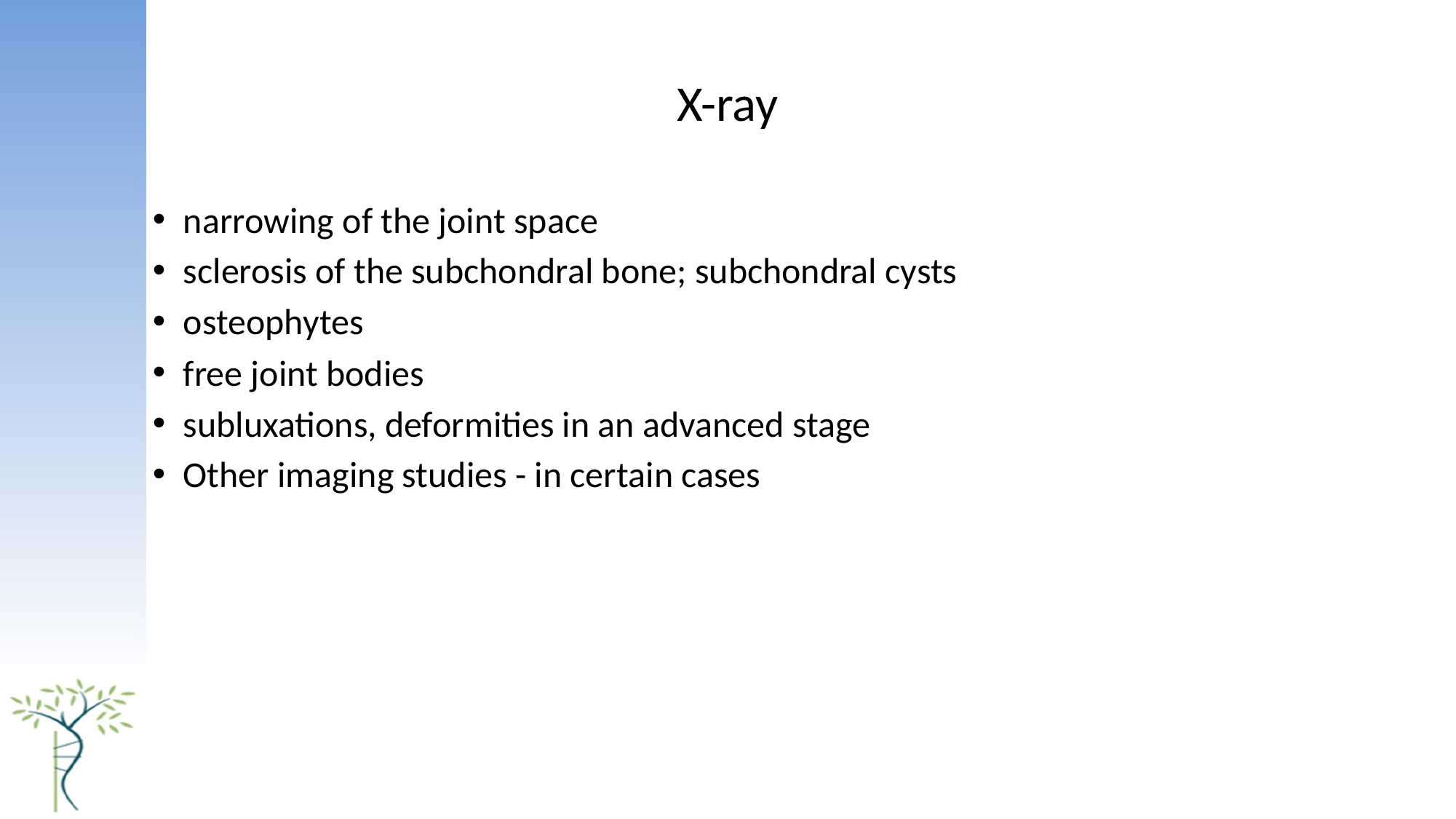

# X-ray
narrowing of the joint space
sclerosis of the subchondral bone; subchondral cysts
osteophytes
free joint bodies
subluxations, deformities in an advanced stage
Other imaging studies - in certain cases